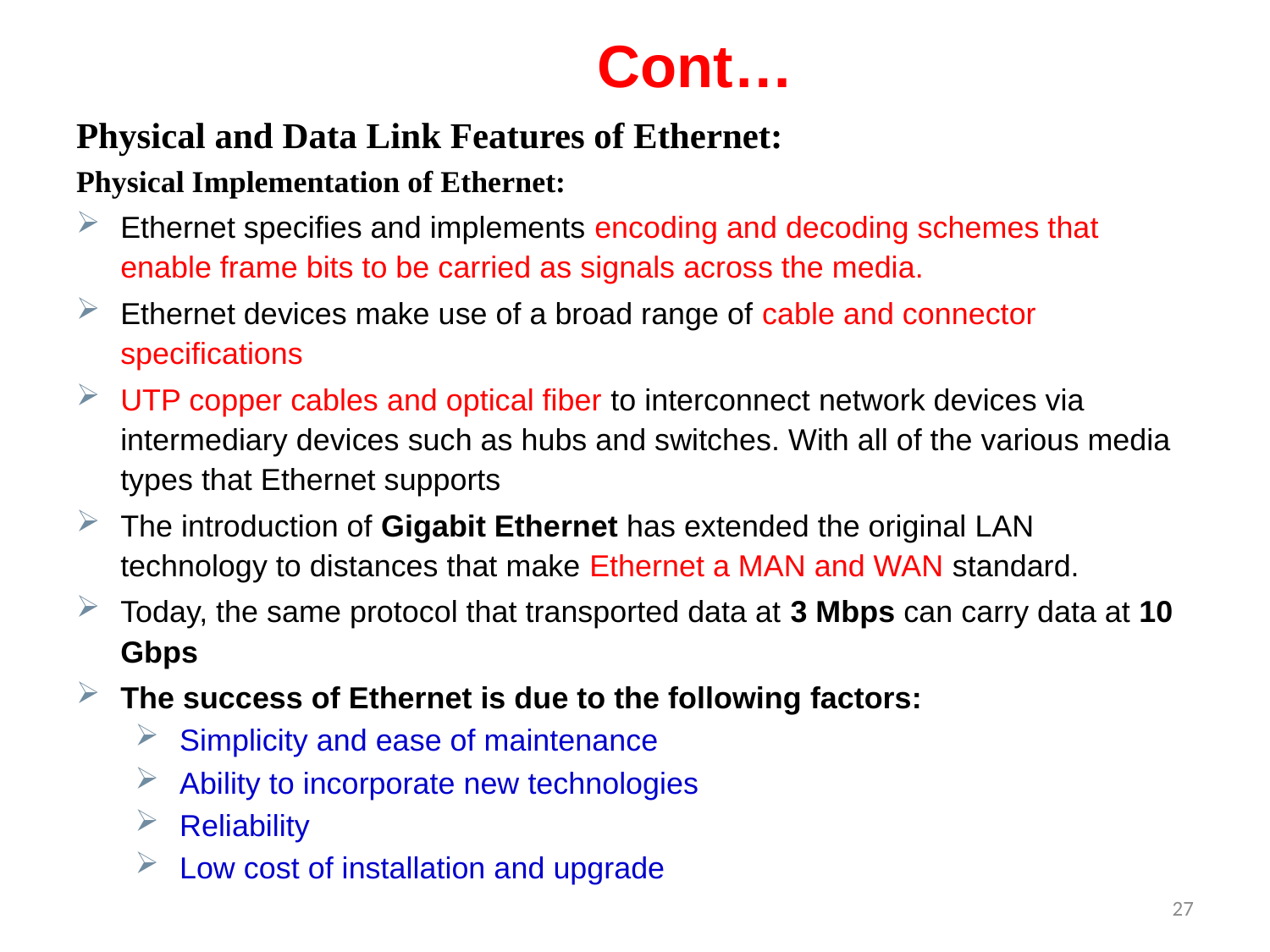

# Cont…
Physical and Data Link Features of Ethernet:
Physical Implementation of Ethernet:
Ethernet specifies and implements encoding and decoding schemes that enable frame bits to be carried as signals across the media.
Ethernet devices make use of a broad range of cable and connector specifications
UTP copper cables and optical fiber to interconnect network devices via intermediary devices such as hubs and switches. With all of the various media types that Ethernet supports
The introduction of Gigabit Ethernet has extended the original LAN technology to distances that make Ethernet a MAN and WAN standard.
Today, the same protocol that transported data at 3 Mbps can carry data at 10 Gbps
The success of Ethernet is due to the following factors:
Simplicity and ease of maintenance
Ability to incorporate new technologies
Reliability
Low cost of installation and upgrade

27